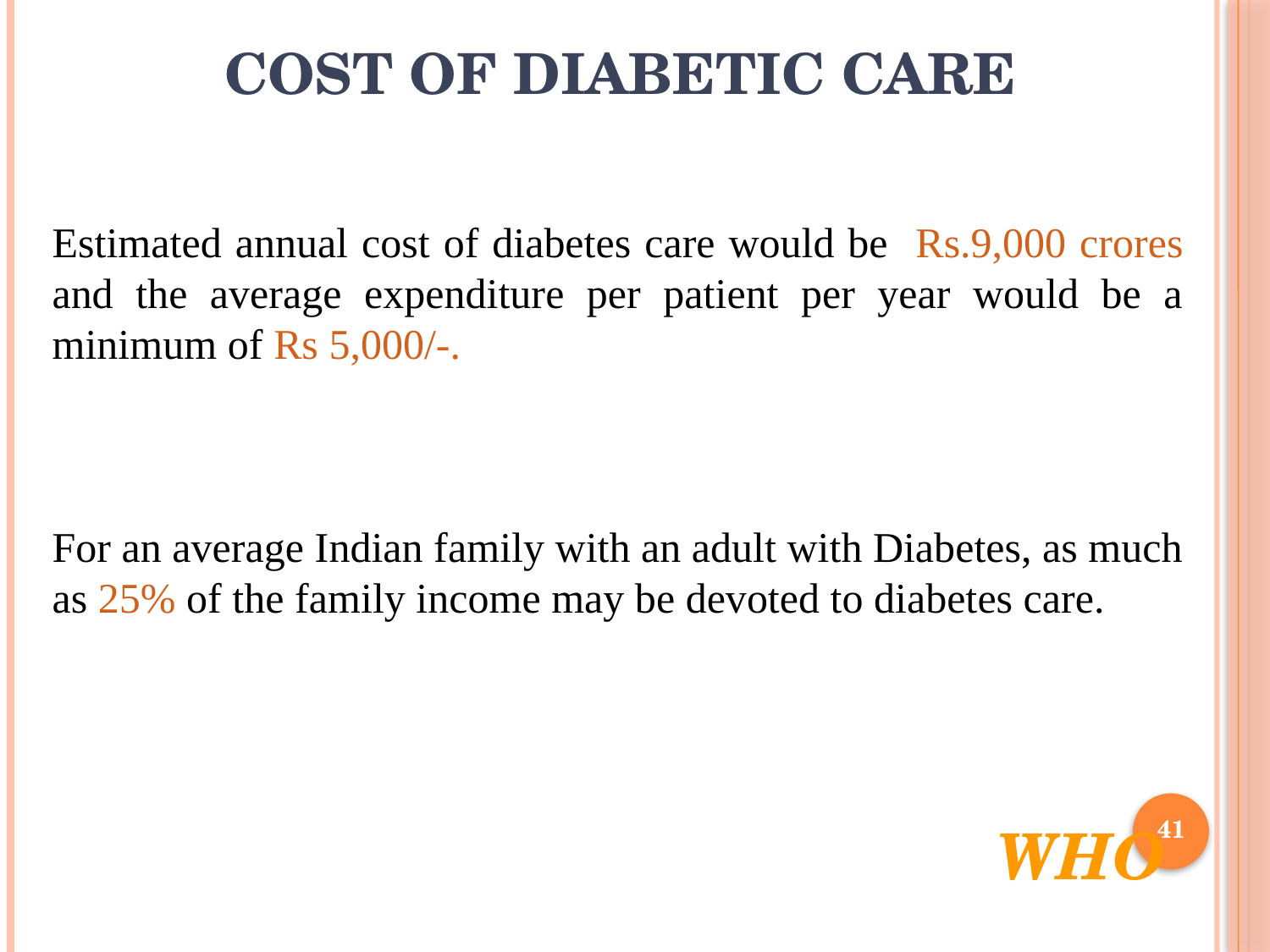

COST OF DIABETIC CARE

Estimated annual cost of diabetes care would be  Rs.9,000 crores and the average expenditure per patient per year would be a minimum of Rs 5,000/-.

For an average Indian family with an adult with Diabetes, as much as 25% of the family income may be devoted to diabetes care.

                                                          WHO
41